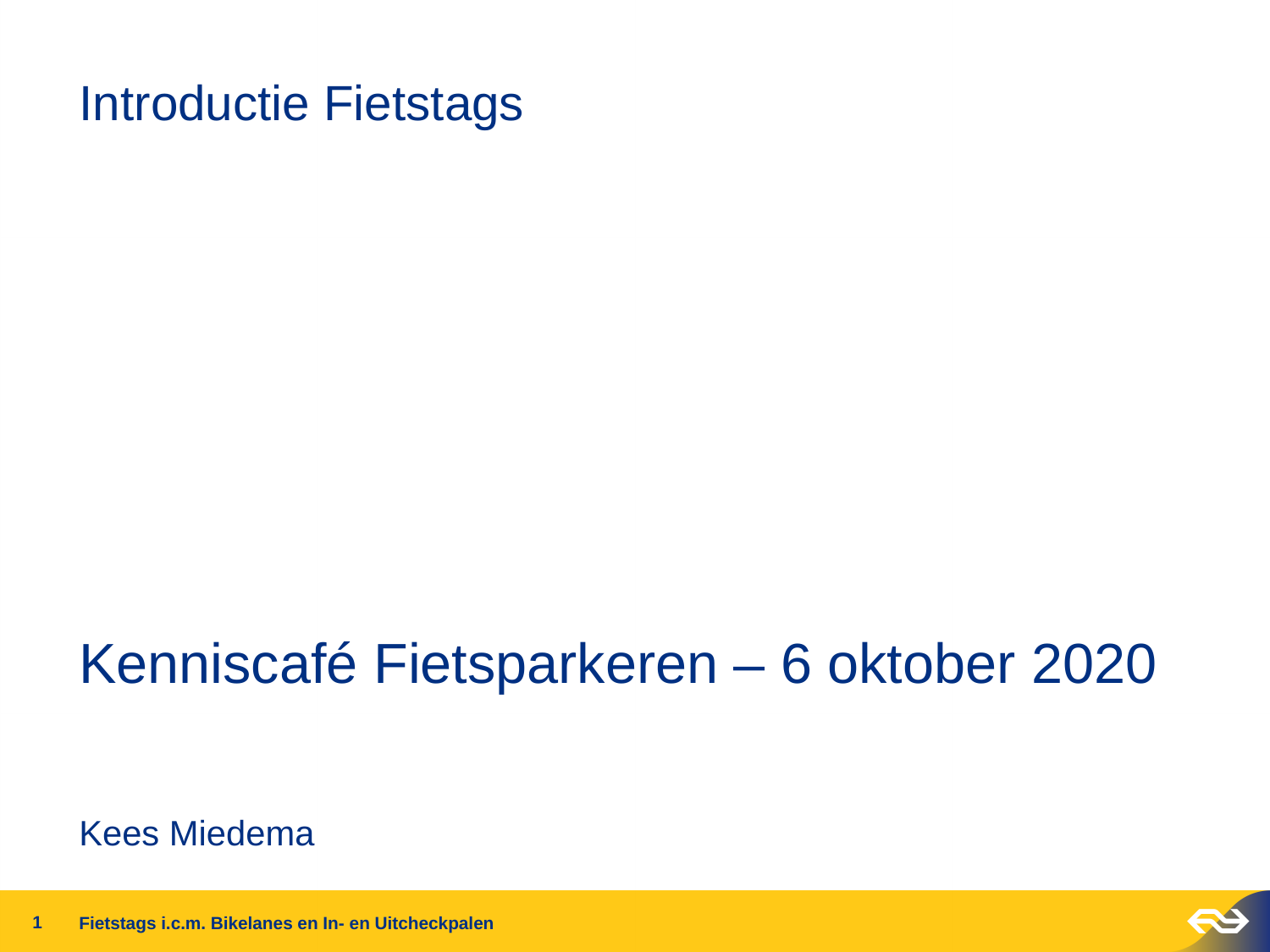

# Introductie Fietstags

Kenniscafé Fietsparkeren – 6 oktober 2020

Kees Miedema
1
Fietstags i.c.m. Bikelanes en In- en Uitcheckpalen